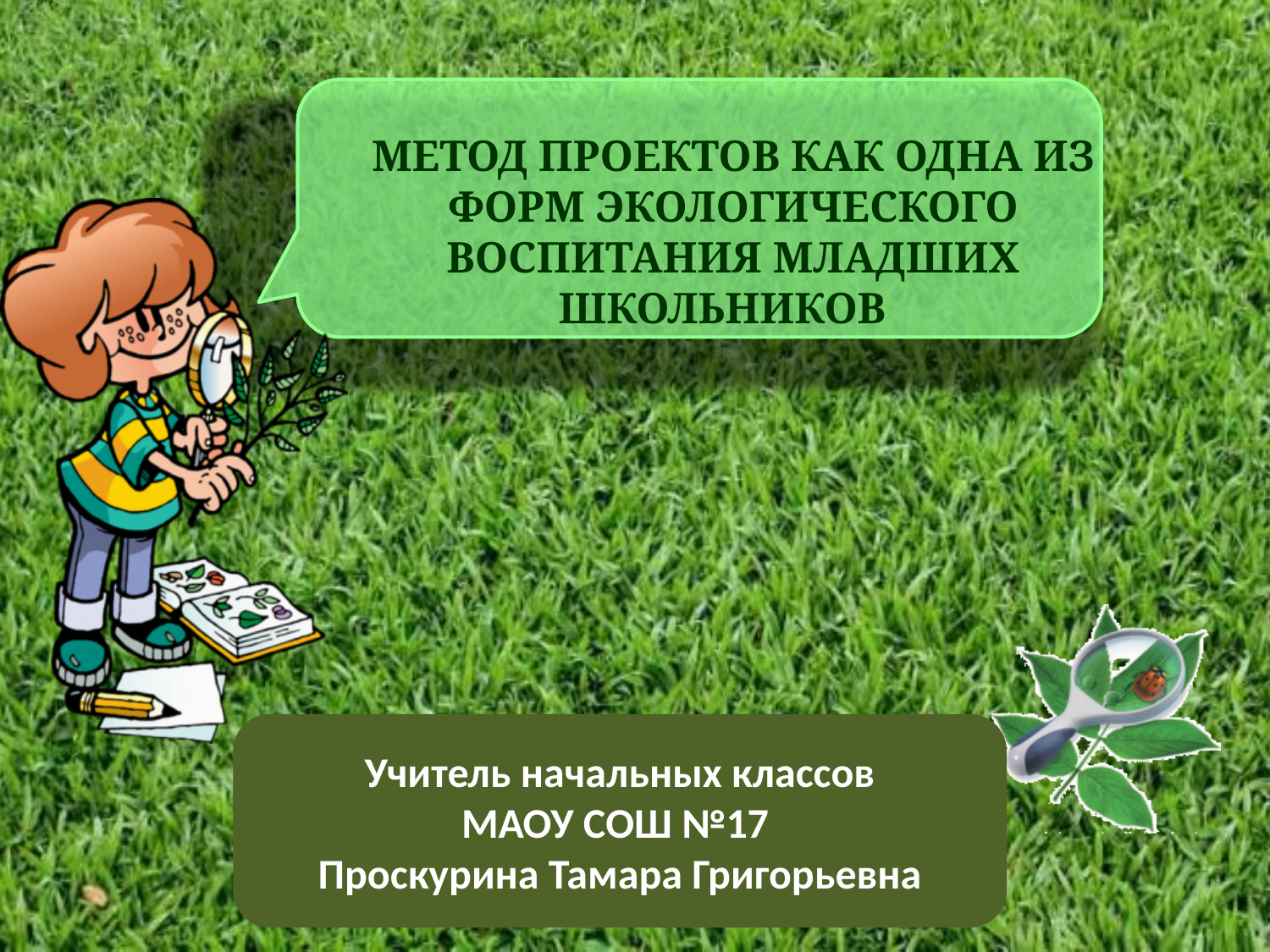

# МЕТОД ПРОЕКТОВ КАК ОДНА ИЗ ФОРМ ЭКОЛОГИЧЕСКОГО ВОСПИТАНИЯ МЛАДШИХ ШКОЛЬНИКОВ
Учитель начальных классов
МАОУ СОШ №17
Проскурина Тамара Григорьевна